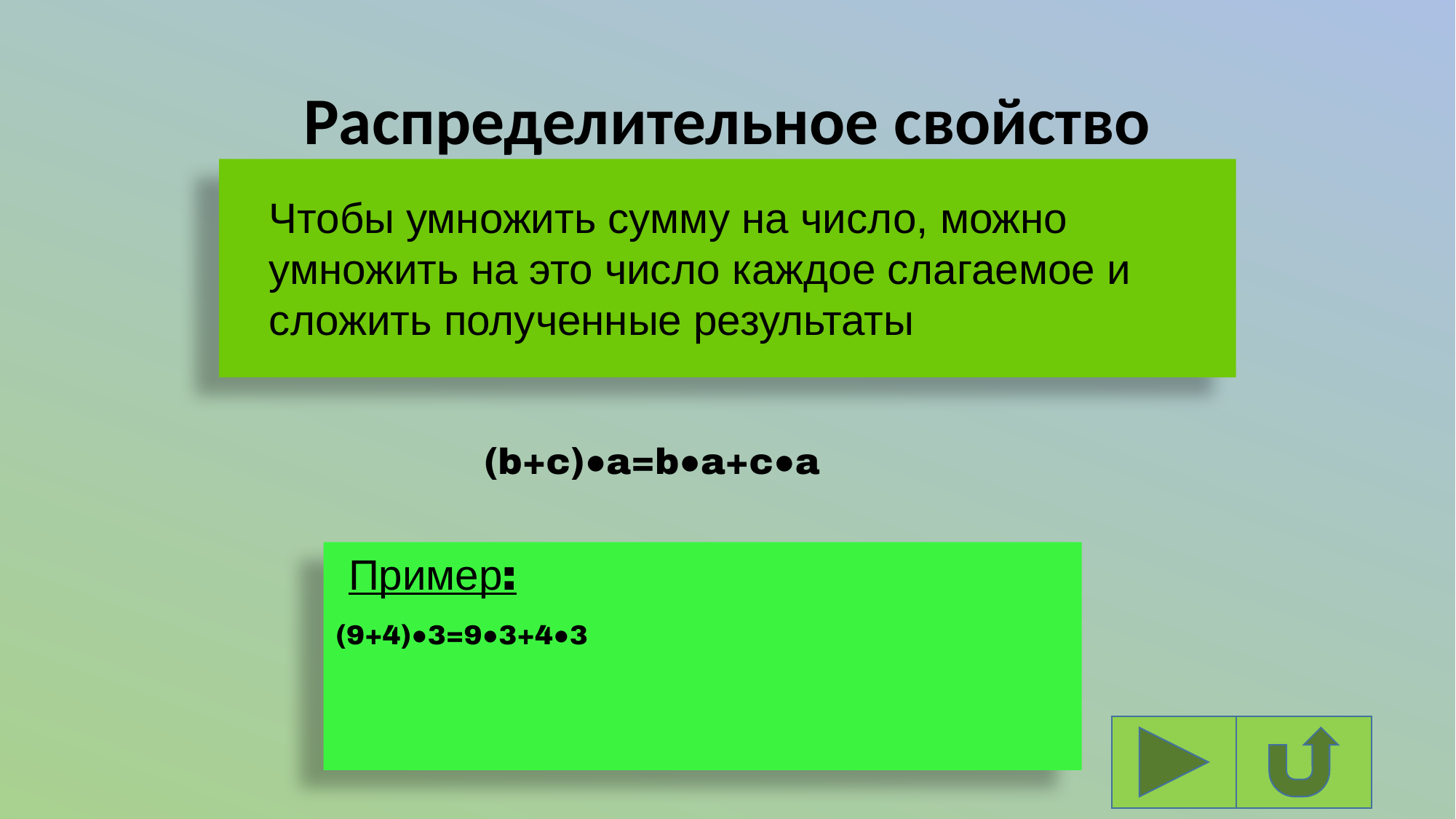

# Распределительное свойство

Чтобы умножить сумму на число, можно умножить на это число каждое слагаемое и сложить полученные результаты
(b+c)●a=b●a+c●a

Пример:
(9+4)●3=9●3+4●3